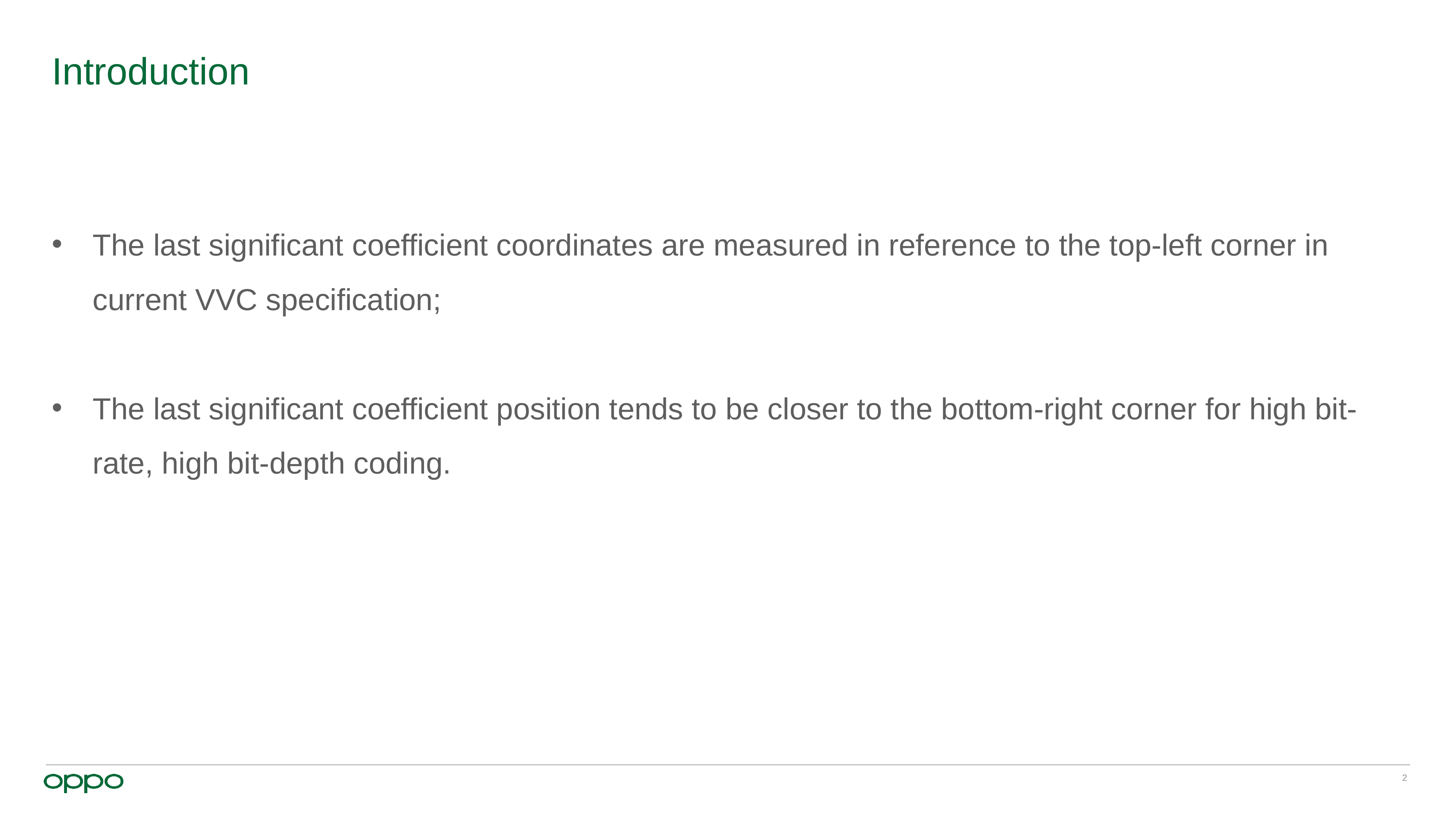

# Introduction
The last significant coefficient coordinates are measured in reference to the top-left corner in current VVC specification;

The last significant coefficient position tends to be closer to the bottom-right corner for high bit-rate, high bit-depth coding.